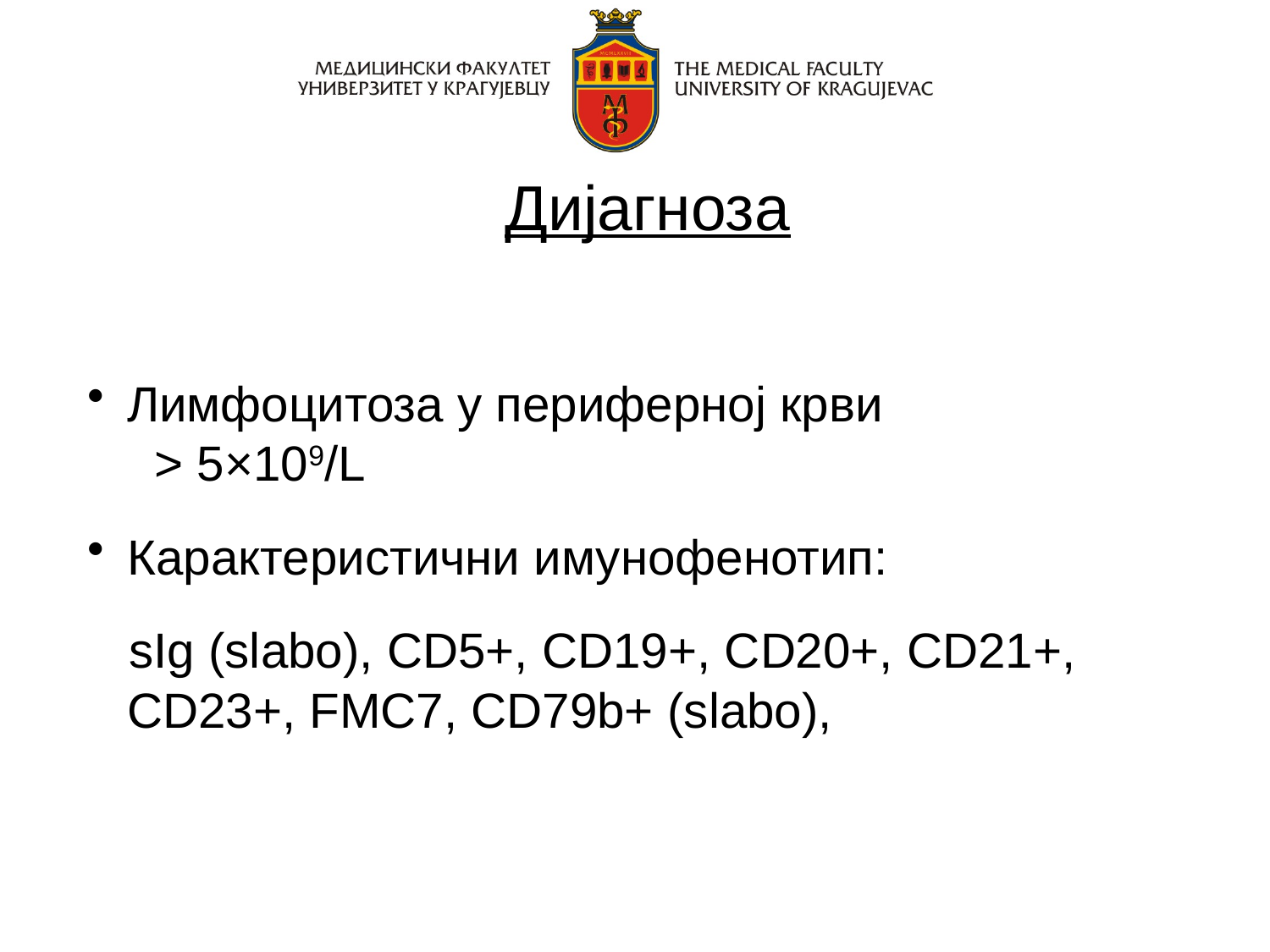

# Дијагноза
Лимфоцитоза у периферној крви                          > 5×109/L
Карактеристични имунофенотип:
   sIg (slabo), CD5+, CD19+, CD20+, CD21+, CD23+, FMC7­, CD79b+ (slabo),